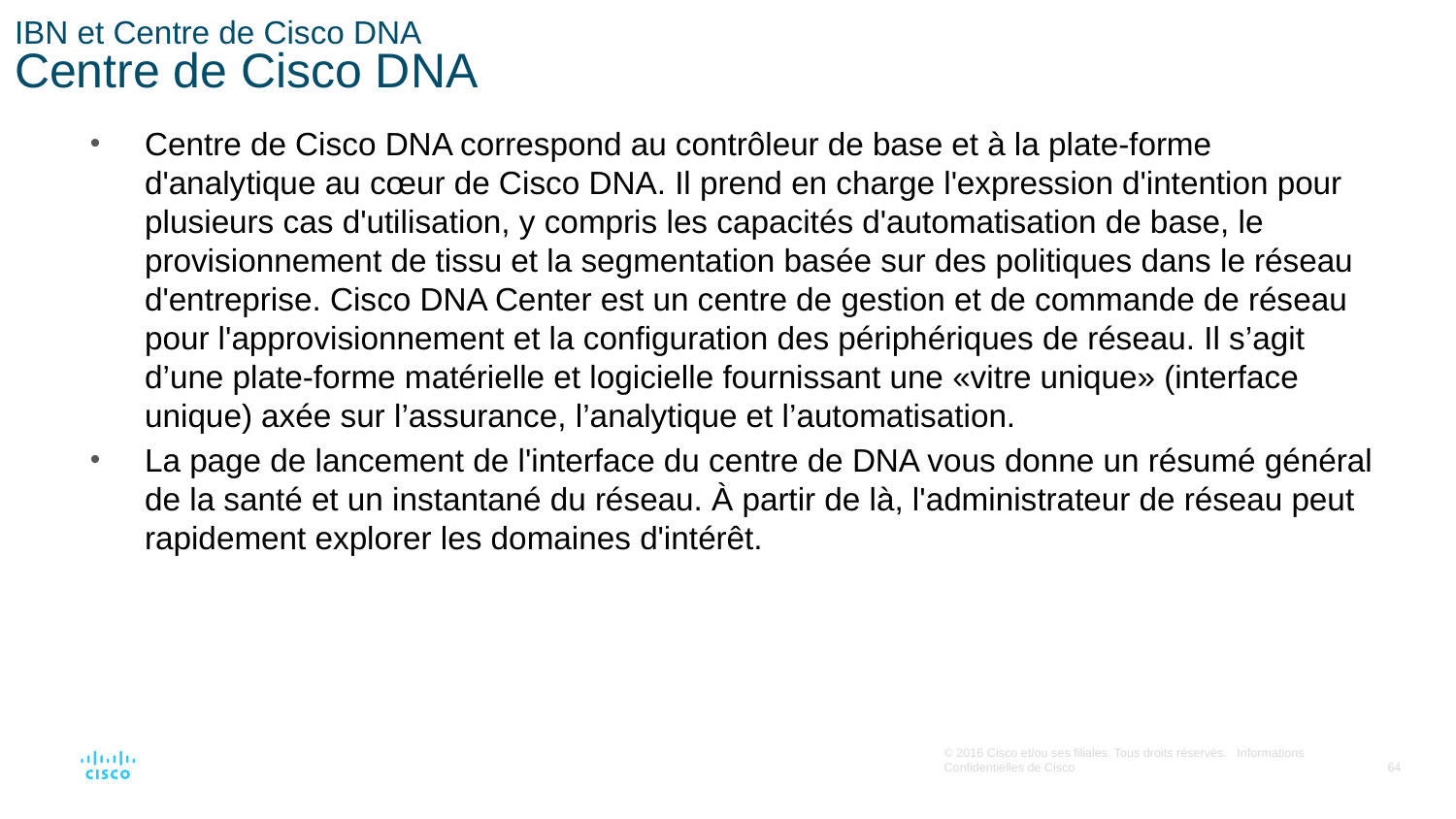

# IBN et Centre de Cisco DNA Centre de Cisco DNA
Centre de Cisco DNA correspond au contrôleur de base et à la plate-forme d'analytique au cœur de Cisco DNA. Il prend en charge l'expression d'intention pour plusieurs cas d'utilisation, y compris les capacités d'automatisation de base, le provisionnement de tissu et la segmentation basée sur des politiques dans le réseau d'entreprise. Cisco DNA Center est un centre de gestion et de commande de réseau pour l'approvisionnement et la configuration des périphériques de réseau. Il s’agit d’une plate-forme matérielle et logicielle fournissant une «vitre unique» (interface unique) axée sur l’assurance, l’analytique et l’automatisation.
La page de lancement de l'interface du centre de DNA vous donne un résumé général de la santé et un instantané du réseau. À partir de là, l'administrateur de réseau peut rapidement explorer les domaines d'intérêt.